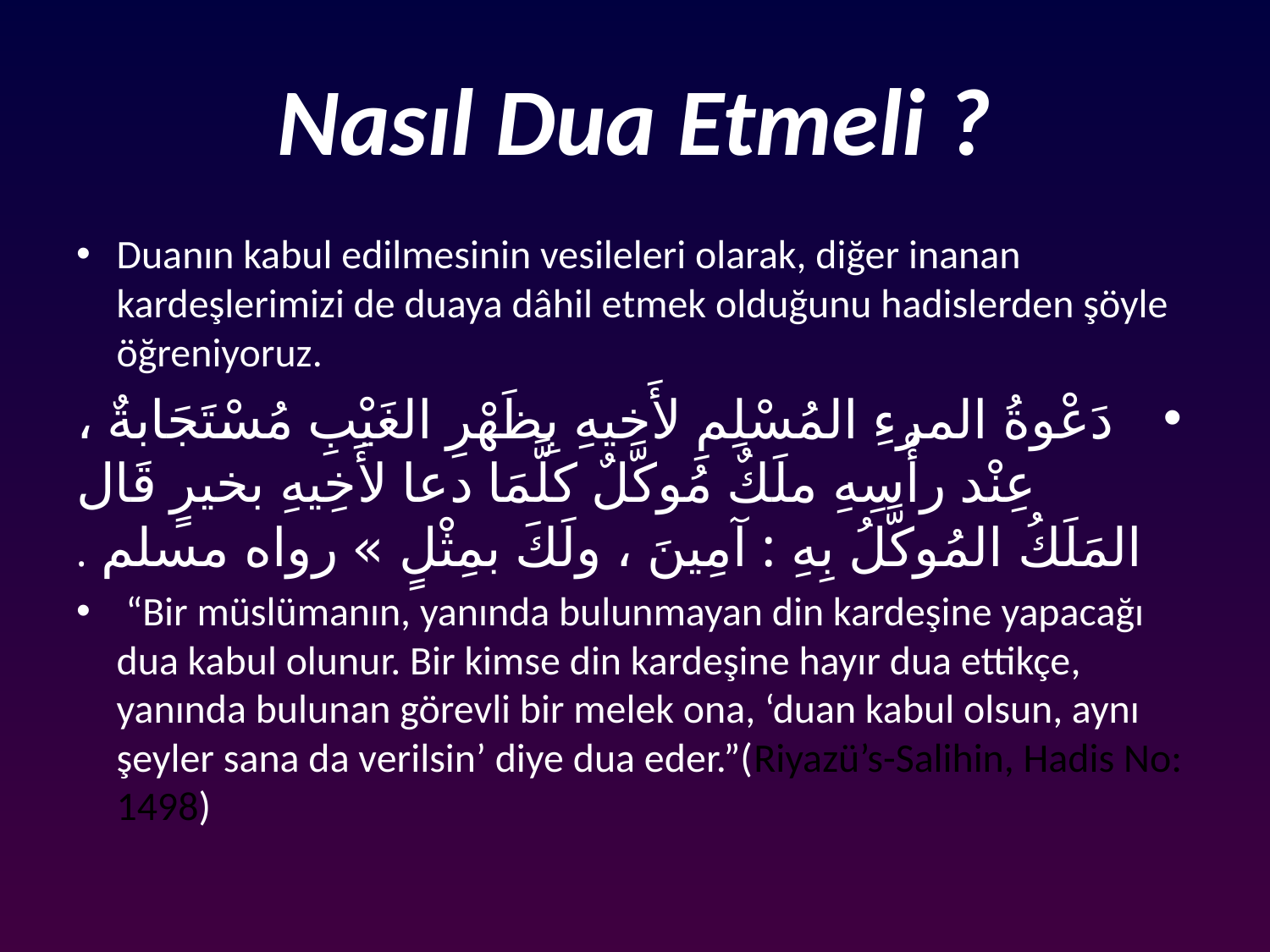

# Nasıl Dua Etmeli ?
Duanın kabul edilmesinin vesileleri olarak, diğer inanan kardeşlerimizi de duaya dâhil etmek olduğunu hadislerden şöyle öğreniyoruz.
دَعْوةُ المرءِ المُسْلِمِ لأَخيهِ بِظَهْرِ الغَيْبِ مُسْتَجَابةٌ ، عِنْد رأْسِهِ ملَكٌ مُوكَّلٌ كلَّمَا دعا لأَخِيهِ بخيرٍ قَال المَلَكُ المُوكَّلُ بِهِ : آمِينَ ، ولَكَ بمِثْلٍ » رواه مسلم .
 “Bir müslümanın, yanında bulunmayan din kardeşine yapacağı dua kabul olunur. Bir kimse din kardeşine hayır dua ettikçe, yanında bulunan görevli bir melek ona, ‘duan kabul olsun, aynı şeyler sana da verilsin’ diye dua eder.”(Riyazü’s-Salihin, Hadis No: 1498)